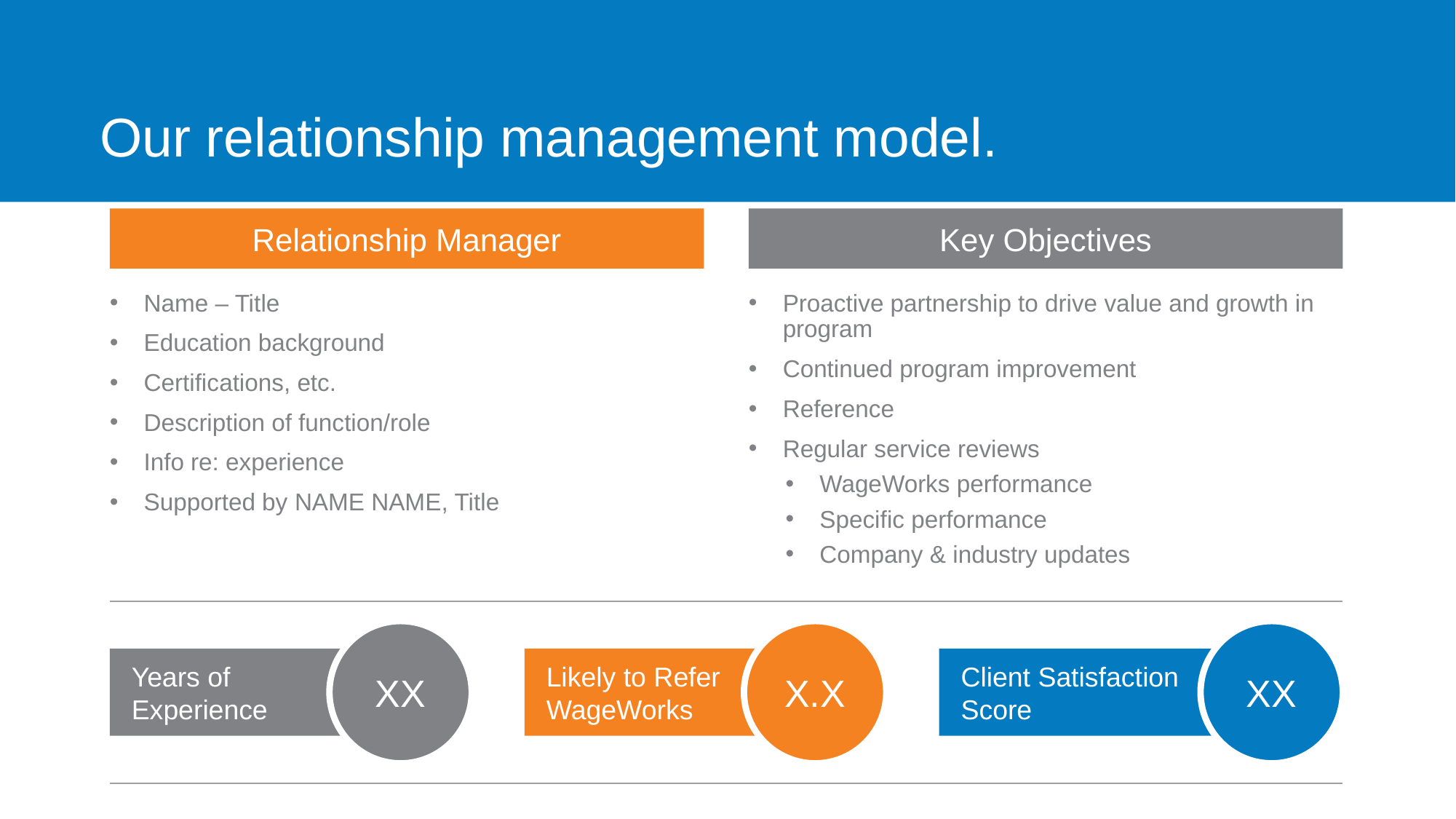

# Our relationship management model.
Relationship Manager
Key Objectives
Name – Title
Education background
Certifications, etc.
Description of function/role
Info re: experience
Supported by NAME NAME, Title
Proactive partnership to drive value and growth in program
Continued program improvement
Reference
Regular service reviews
WageWorks performance
Specific performance
Company & industry updates
XX
Years of
Experience
X.X
Likely to Refer WageWorks
XX
Client Satisfaction
Score